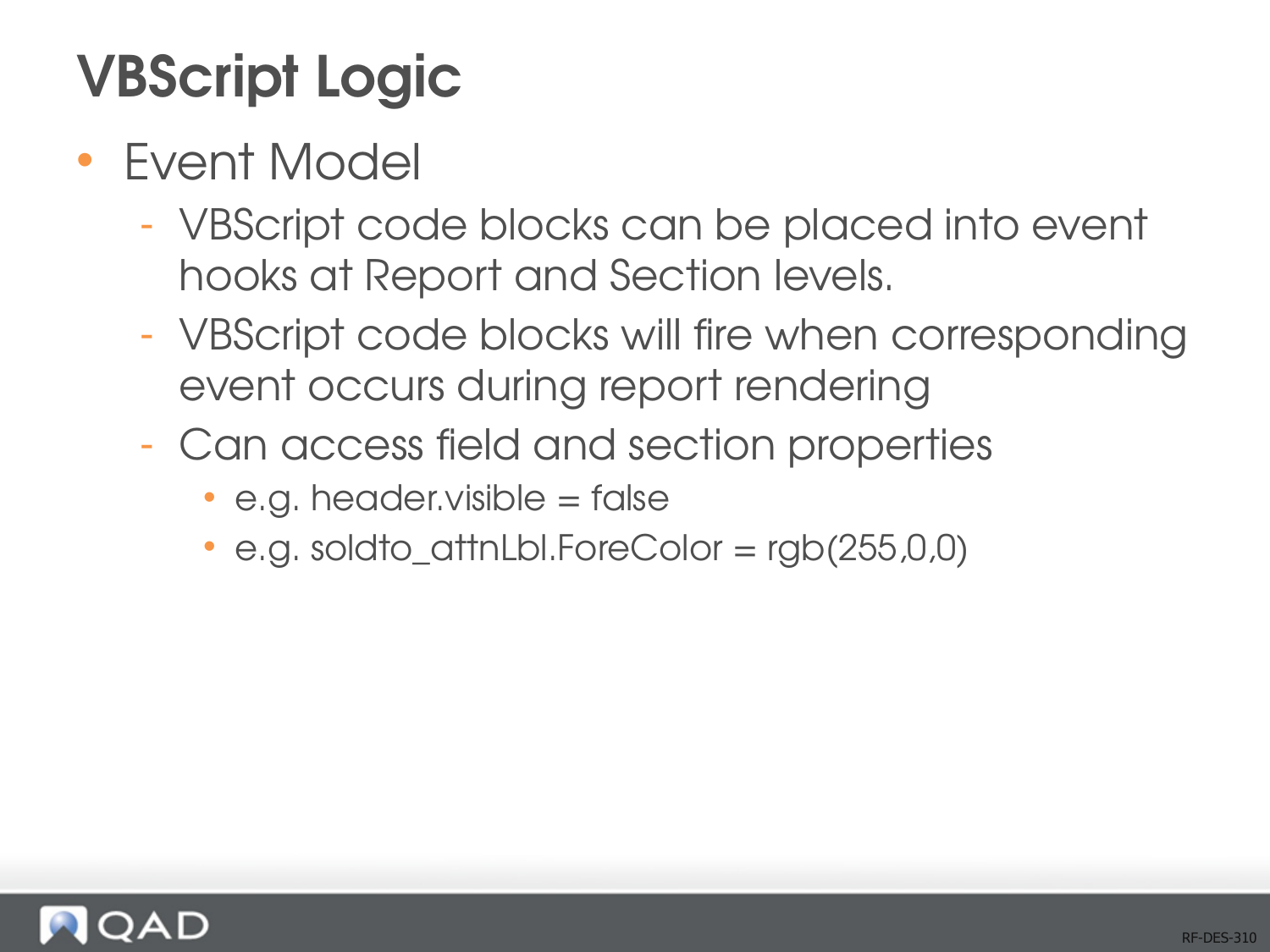

# VBScript Logic
Event Model
VBScript code blocks can be placed into event hooks at Report and Section levels.
VBScript code blocks will fire when corresponding event occurs during report rendering
Can access field and section properties
e.g. header.visible = false
e.g. soldto_attnLbl.ForeColor = rgb(255,0,0)
RF-DES-310